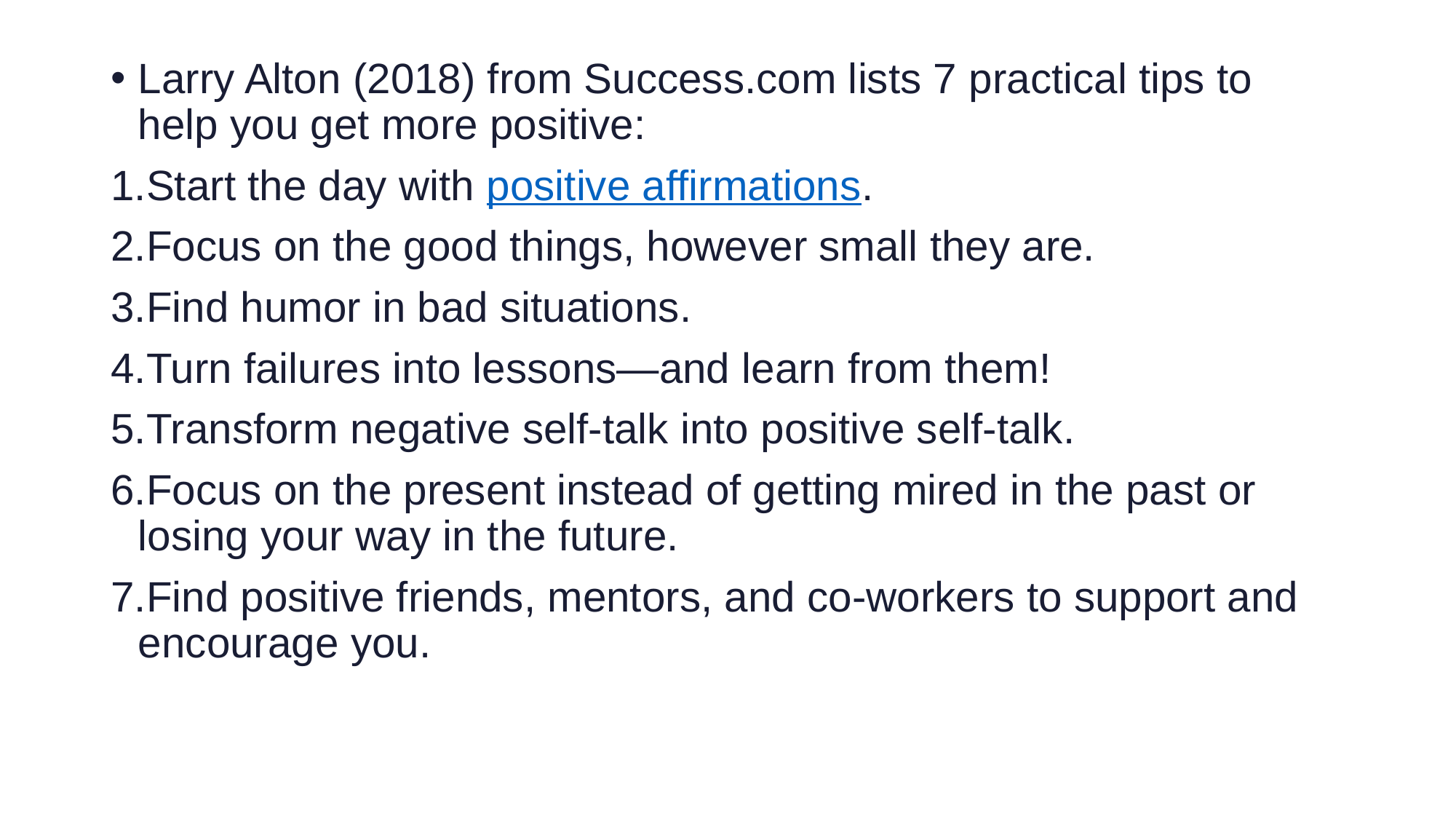

Larry Alton (2018) from Success.com lists 7 practical tips to help you get more positive:
Start the day with positive affirmations.
Focus on the good things, however small they are.
Find humor in bad situations.
Turn failures into lessons—and learn from them!
Transform negative self-talk into positive self-talk.
Focus on the present instead of getting mired in the past or losing your way in the future.
Find positive friends, mentors, and co-workers to support and encourage you.